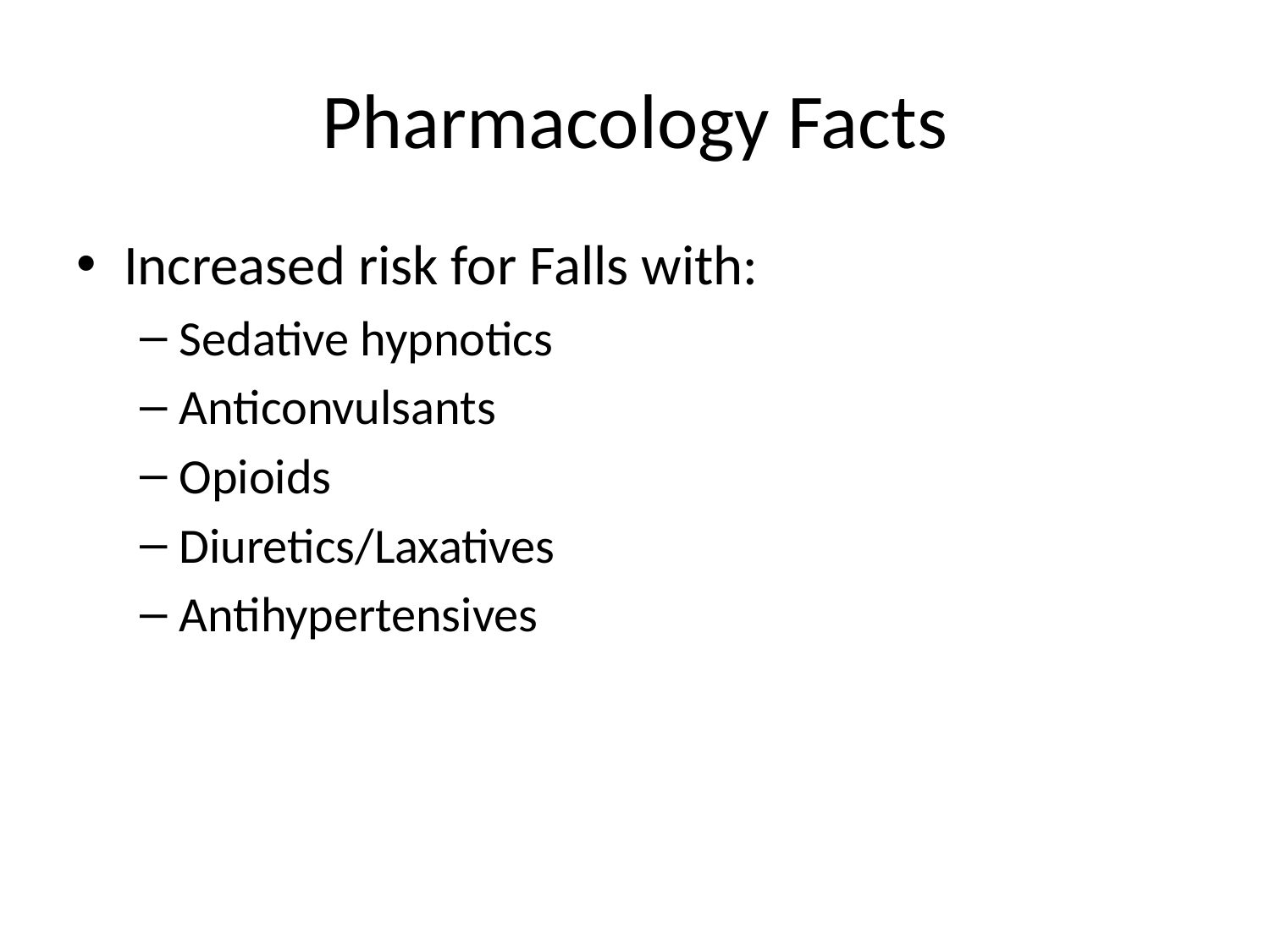

# Pharmacology Facts
Increased risk for Falls with:
Sedative hypnotics
Anticonvulsants
Opioids
Diuretics/Laxatives
Antihypertensives